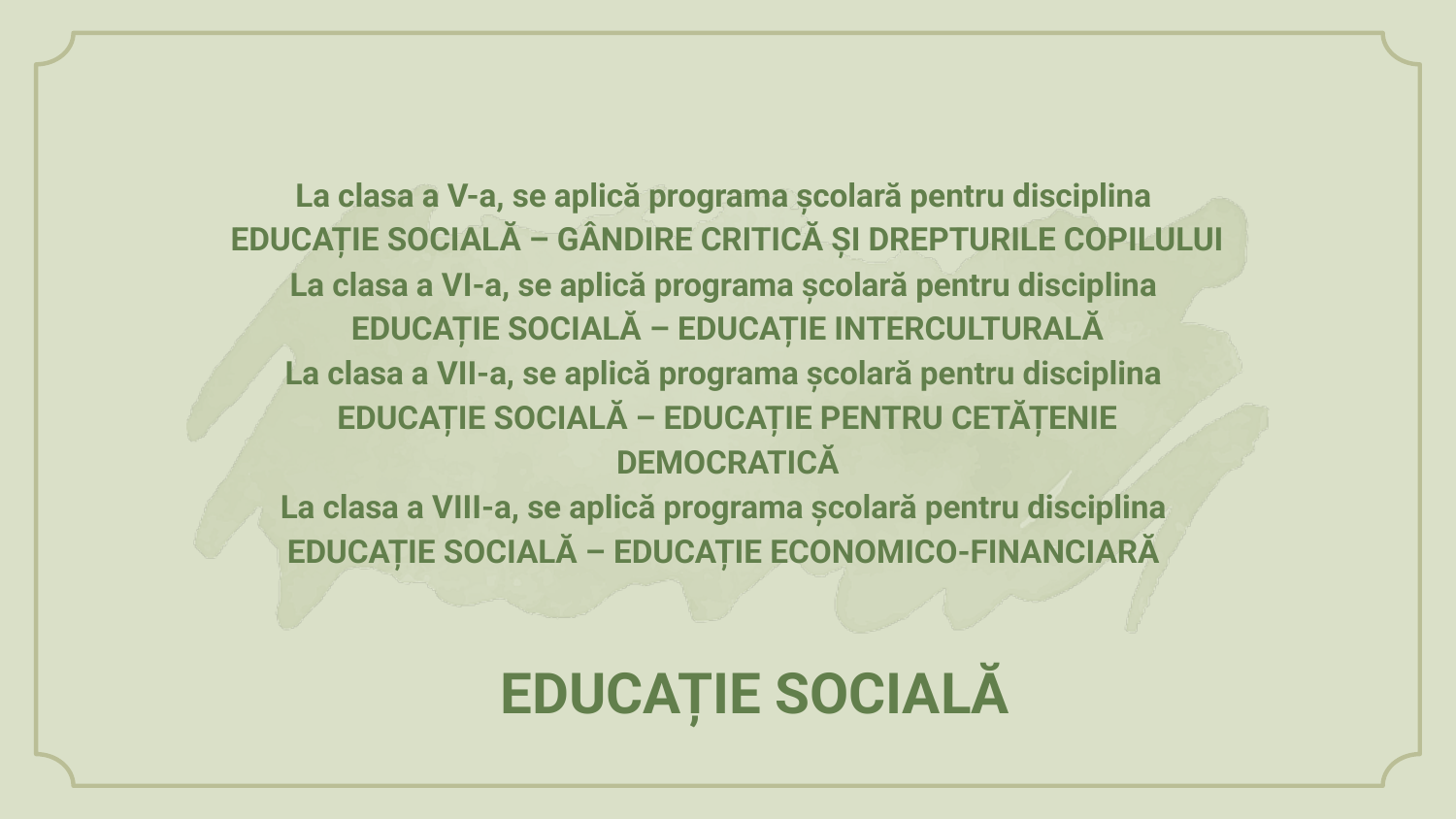

# La clasa a V-a, se aplică programa școlară pentru disciplina EDUCAȚIE SOCIALĂ – GÂNDIRE CRITICĂ ȘI DREPTURILE COPILULUI La clasa a VI-a, se aplică programa școlară pentru disciplina EDUCAȚIE SOCIALĂ – EDUCAȚIE INTERCULTURALĂ La clasa a VII-a, se aplică programa școlară pentru disciplina EDUCAȚIE SOCIALĂ – EDUCAȚIE PENTRU CETĂȚENIE DEMOCRATICĂ La clasa a VIII-a, se aplică programa școlară pentru disciplina EDUCAȚIE SOCIALĂ – EDUCAȚIE ECONOMICO-FINANCIARĂ
EDUCAȚIE SOCIALĂ